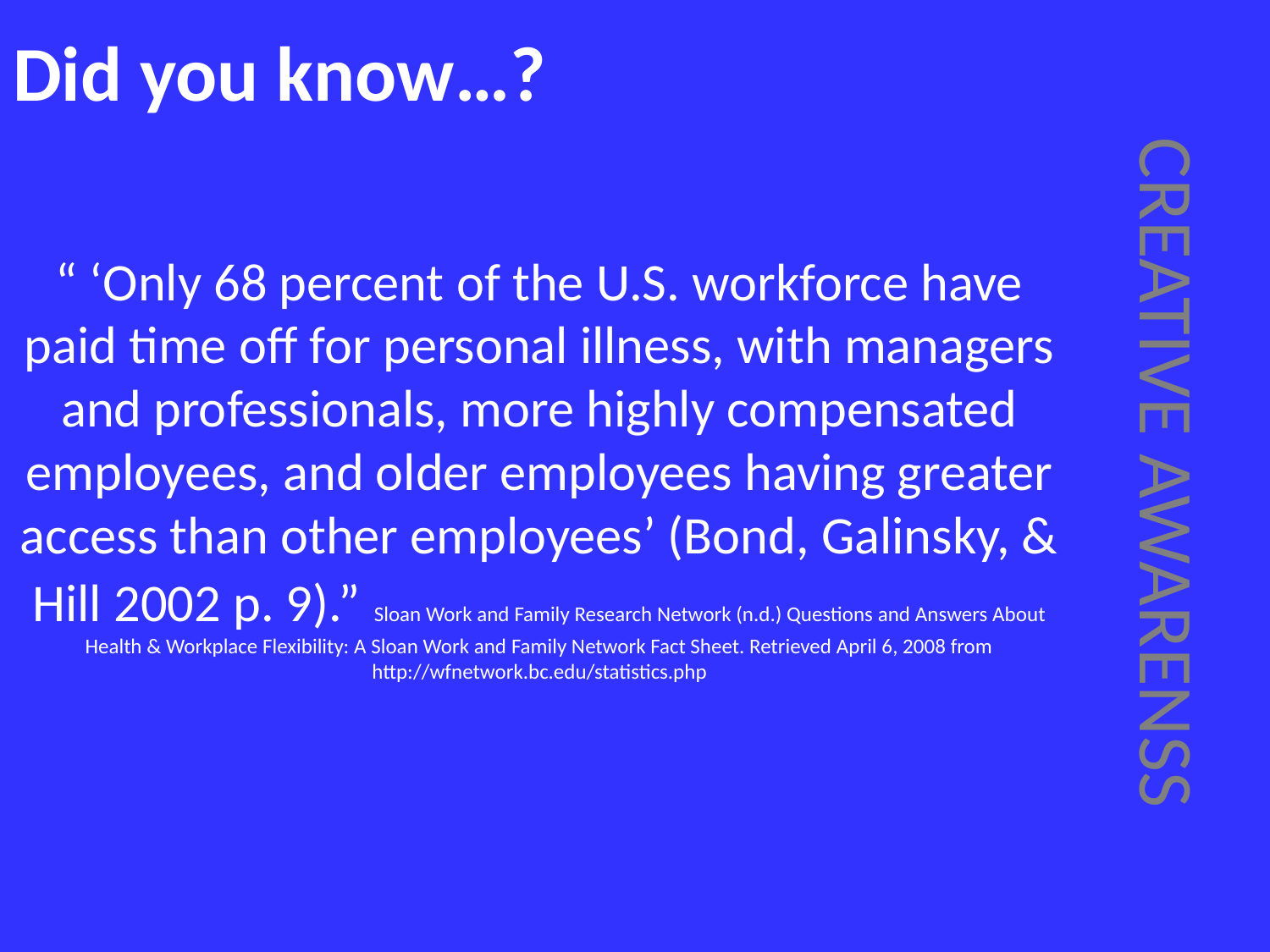

# Did you know…?
“ ‘Only 68 percent of the U.S. workforce have paid time off for personal illness, with managers and professionals, more highly compensated employees, and older employees having greater access than other employees’ (Bond, Galinsky, & Hill 2002 p. 9).” Sloan Work and Family Research Network (n.d.) Questions and Answers About Health & Workplace Flexibility: A Sloan Work and Family Network Fact Sheet. Retrieved April 6, 2008 from http://wfnetwork.bc.edu/statistics.php
CREATIVE AWARENSS